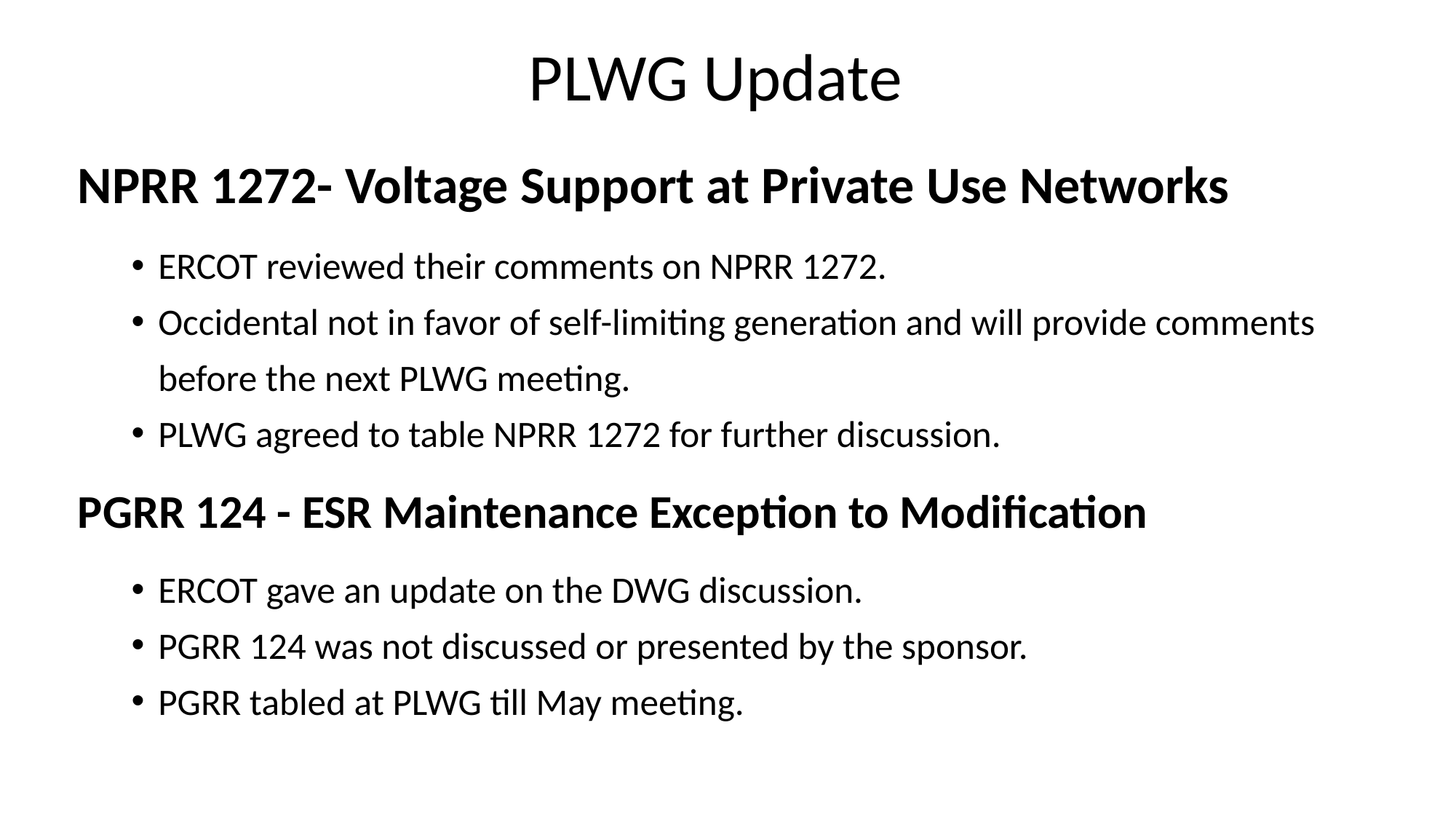

# PLWG Update
NPRR 1272- Voltage Support at Private Use Networks
ERCOT reviewed their comments on NPRR 1272.
Occidental not in favor of self-limiting generation and will provide comments before the next PLWG meeting.
PLWG agreed to table NPRR 1272 for further discussion.
PGRR 124 - ESR Maintenance Exception to Modification
ERCOT gave an update on the DWG discussion.
PGRR 124 was not discussed or presented by the sponsor.
PGRR tabled at PLWG till May meeting.